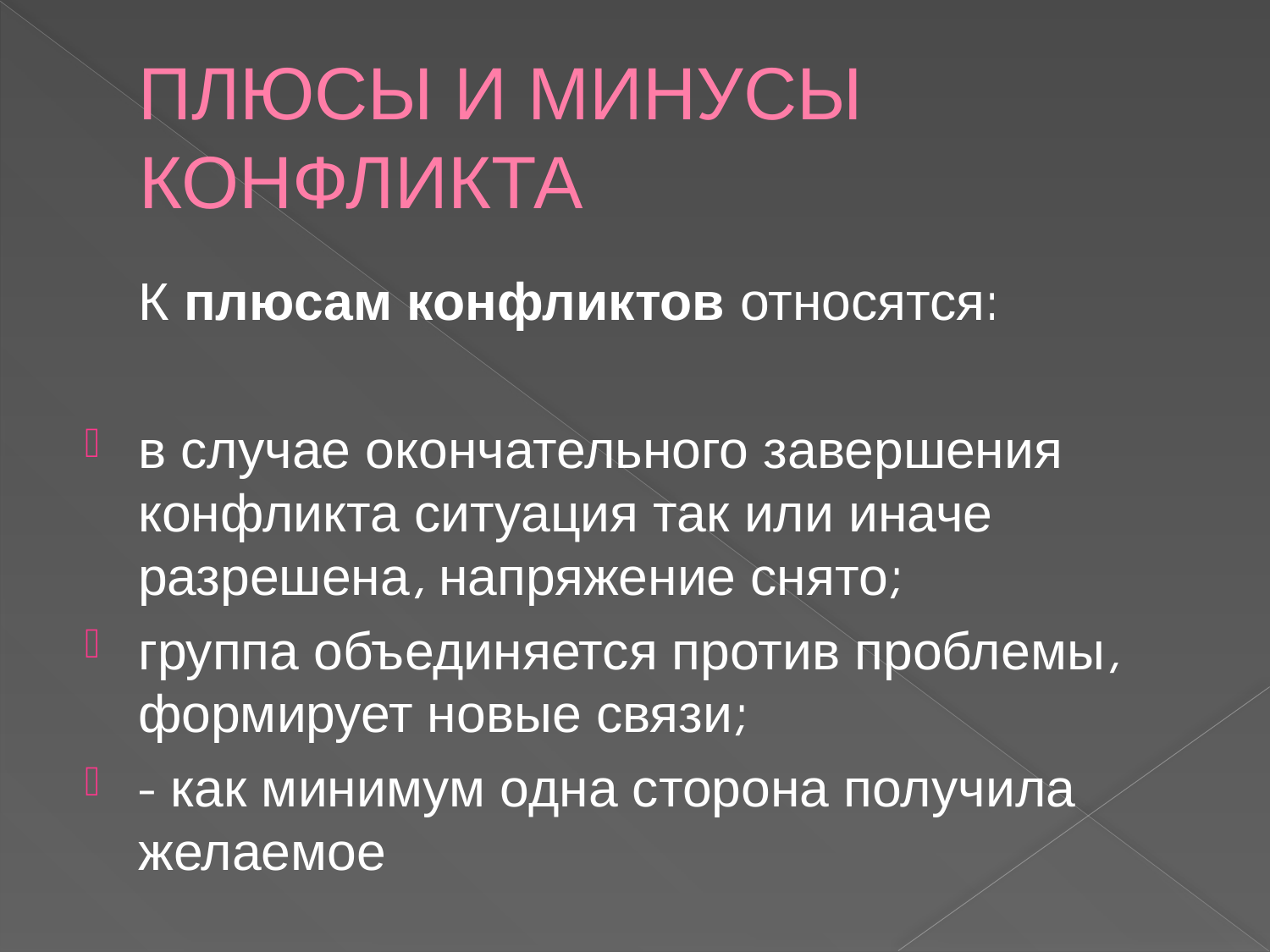

# ПЛЮСЫ И МИНУСЫ КОНФЛИКТА
К плюсам конфликтов относятся:

в случае окончательного завершения конфликта ситуация так или иначе разрешена, напряжение снято;
группа объединяется против проблемы, формирует новые связи;
- как минимум одна сторона получила желаемое